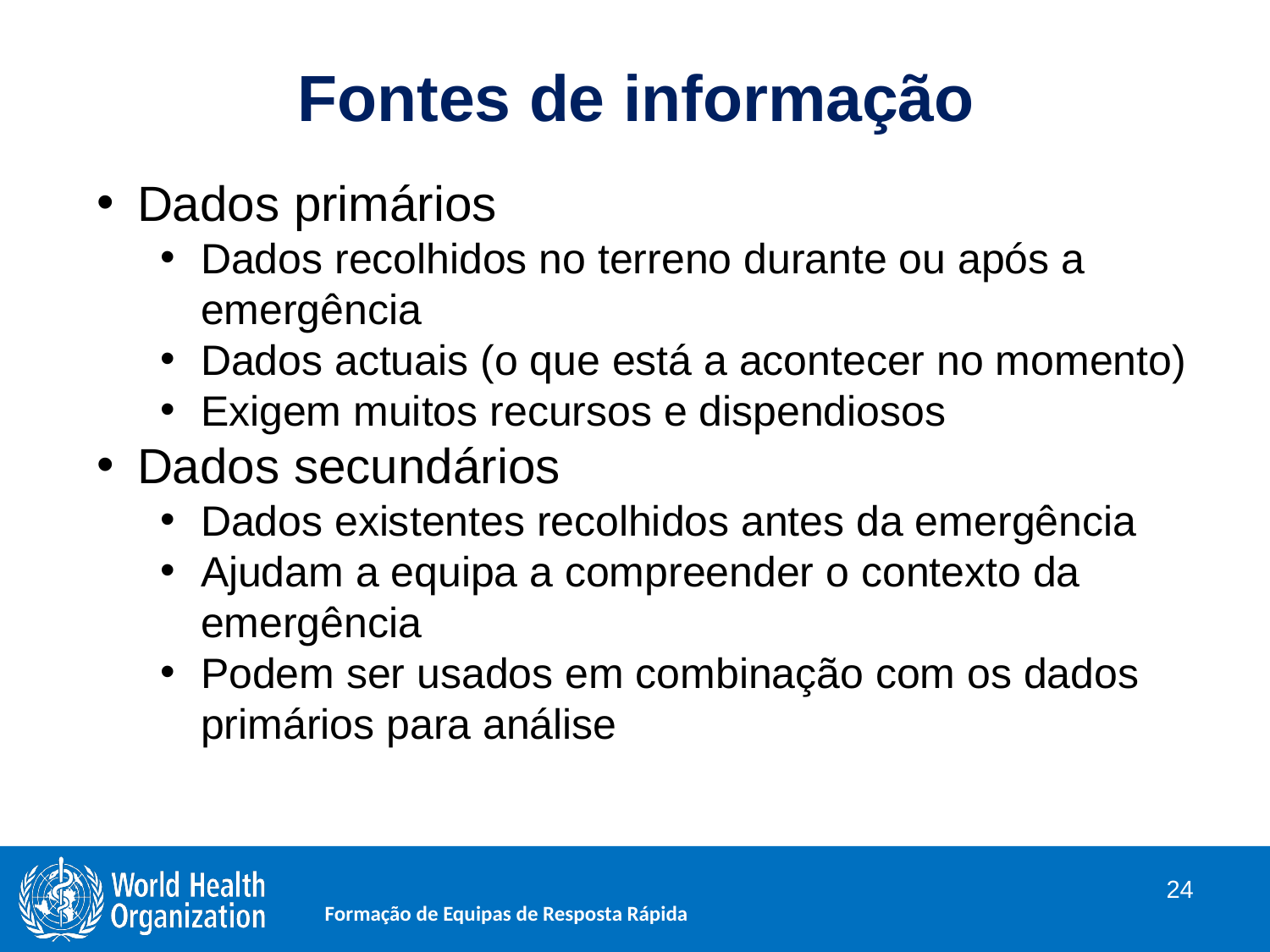

# Fontes de informação
Dados primários
Dados recolhidos no terreno durante ou após a emergência
Dados actuais (o que está a acontecer no momento)
Exigem muitos recursos e dispendiosos
Dados secundários
Dados existentes recolhidos antes da emergência
Ajudam a equipa a compreender o contexto da emergência
Podem ser usados em combinação com os dados primários para análise
24